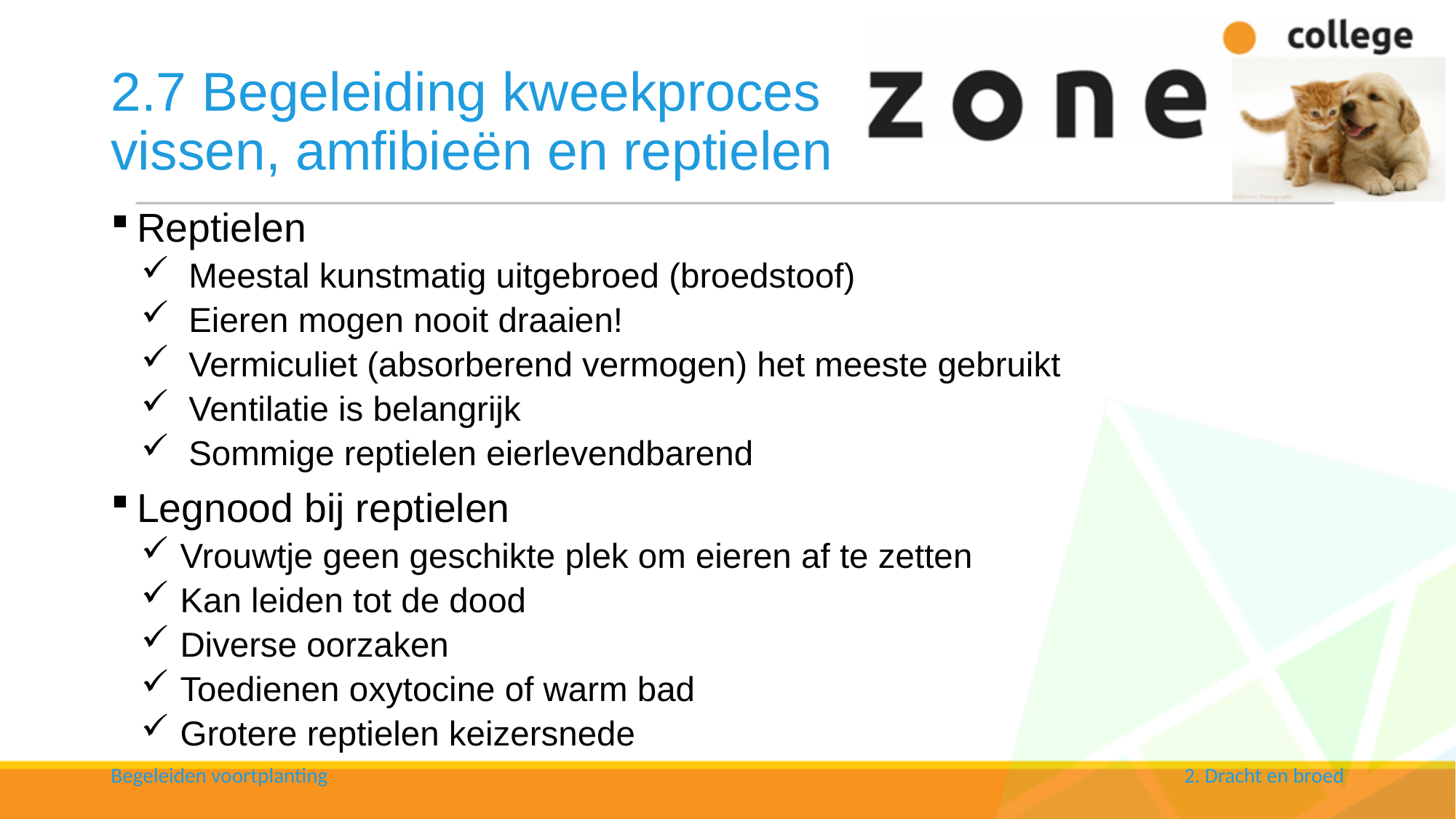

# 2.7 Begeleiding kweekproces vissen, amfibieën en reptielen
Reptielen
Meestal kunstmatig uitgebroed (broedstoof)
Eieren mogen nooit draaien!
Vermiculiet (absorberend vermogen) het meeste gebruikt
Ventilatie is belangrijk
Sommige reptielen eierlevendbarend
Legnood bij reptielen
Vrouwtje geen geschikte plek om eieren af te zetten
Kan leiden tot de dood
Diverse oorzaken
Toedienen oxytocine of warm bad
Grotere reptielen keizersnede

Begeleiden voortplanting
2. Dracht en broed